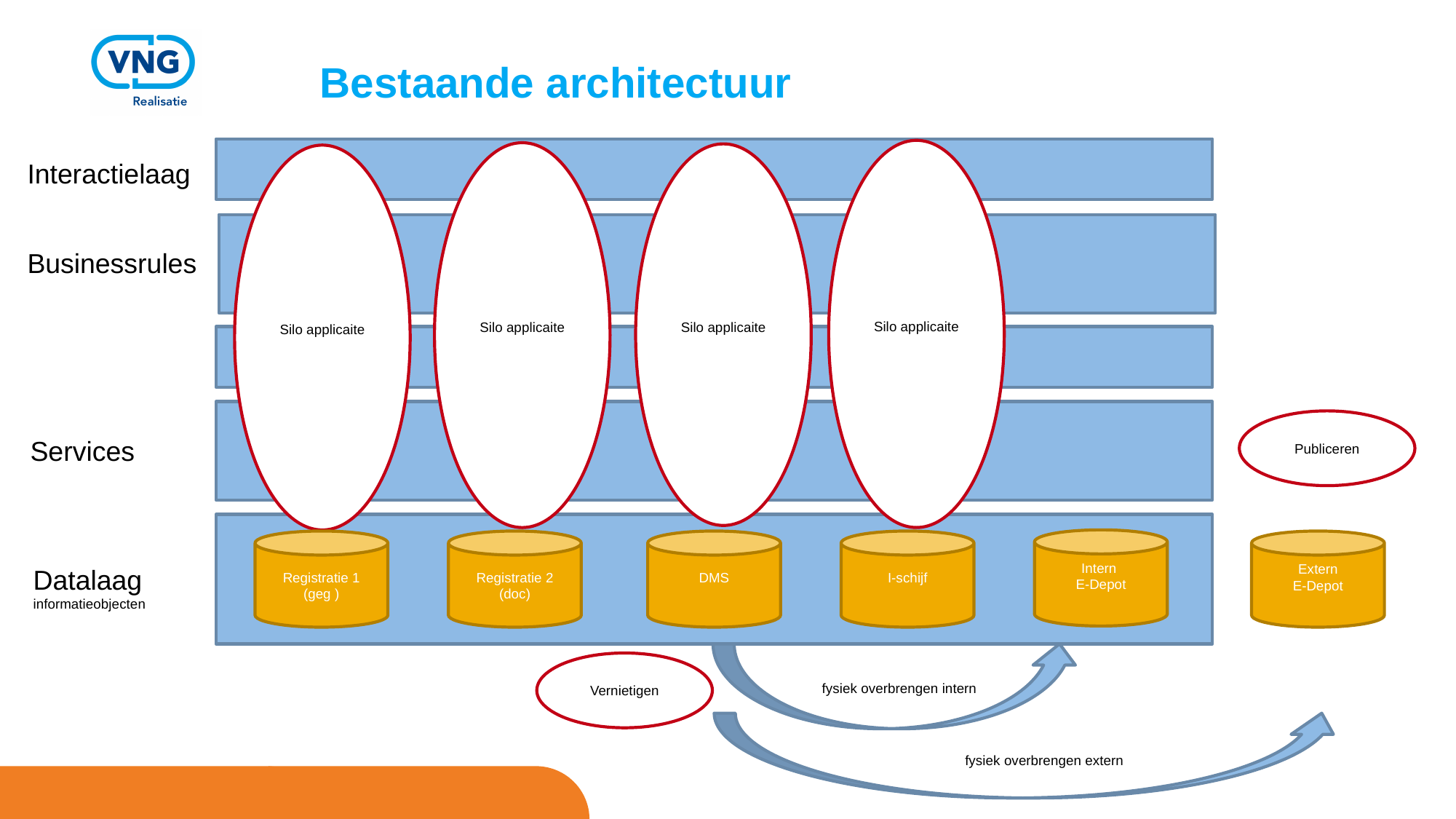

Bestaande architectuur

Silo applicaite

Silo applicaite

Silo applicaite

Silo applicaite

Interactielaag

Businessrules

Publiceren
Services

Intern
E-Depot

Registratie 1
(geg )

Registratie 2
(doc)

DMS

I-schijf

Extern
E-Depot

Datalaag
informatieobjecten

Vernietigen
fysiek overbrengen intern

fysiek overbrengen extern